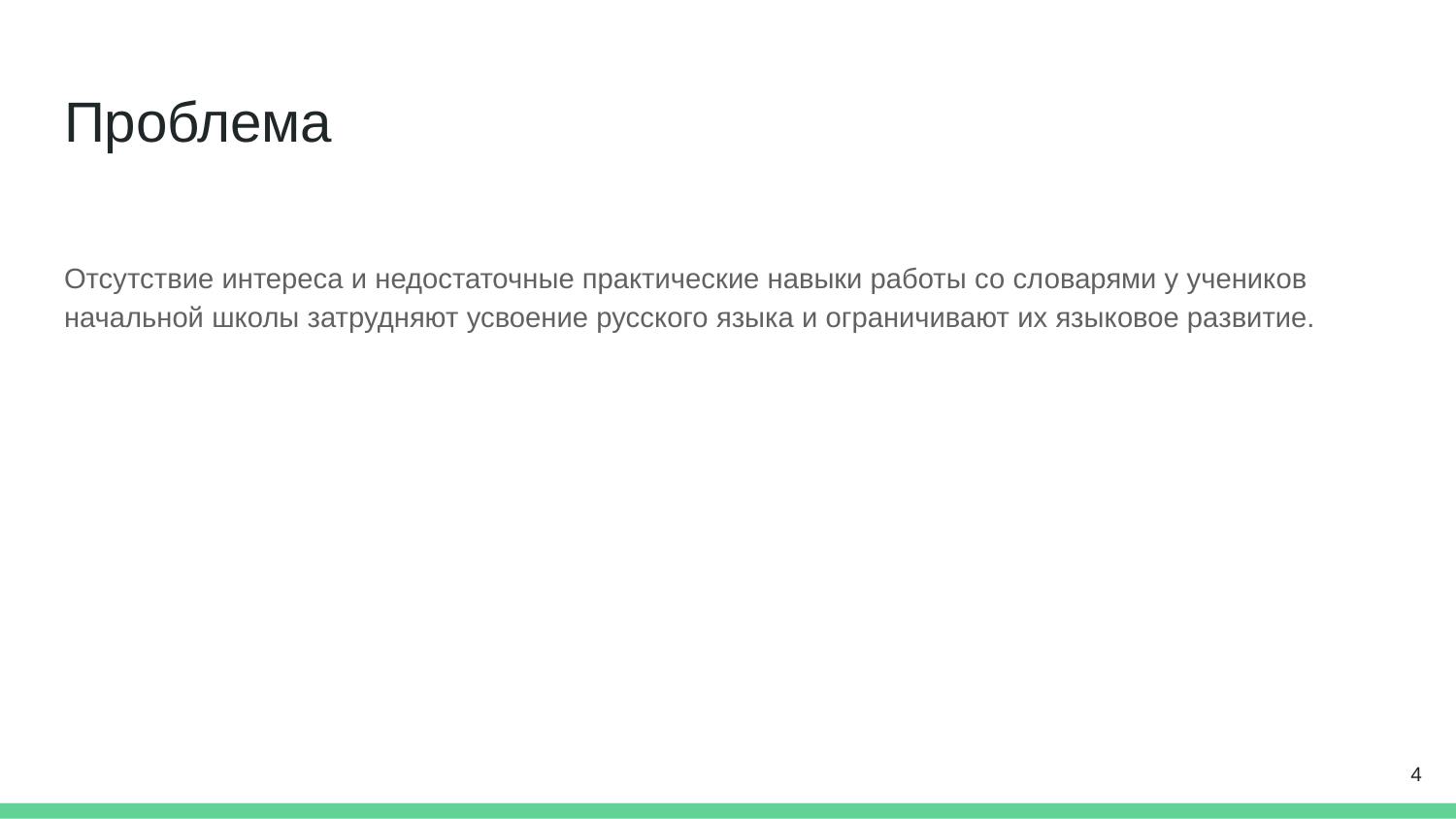

# Проблема
Отсутствие интереса и недостаточные практические навыки работы со словарями у учеников начальной школы затрудняют усвоение русского языка и ограничивают их языковое развитие.
4